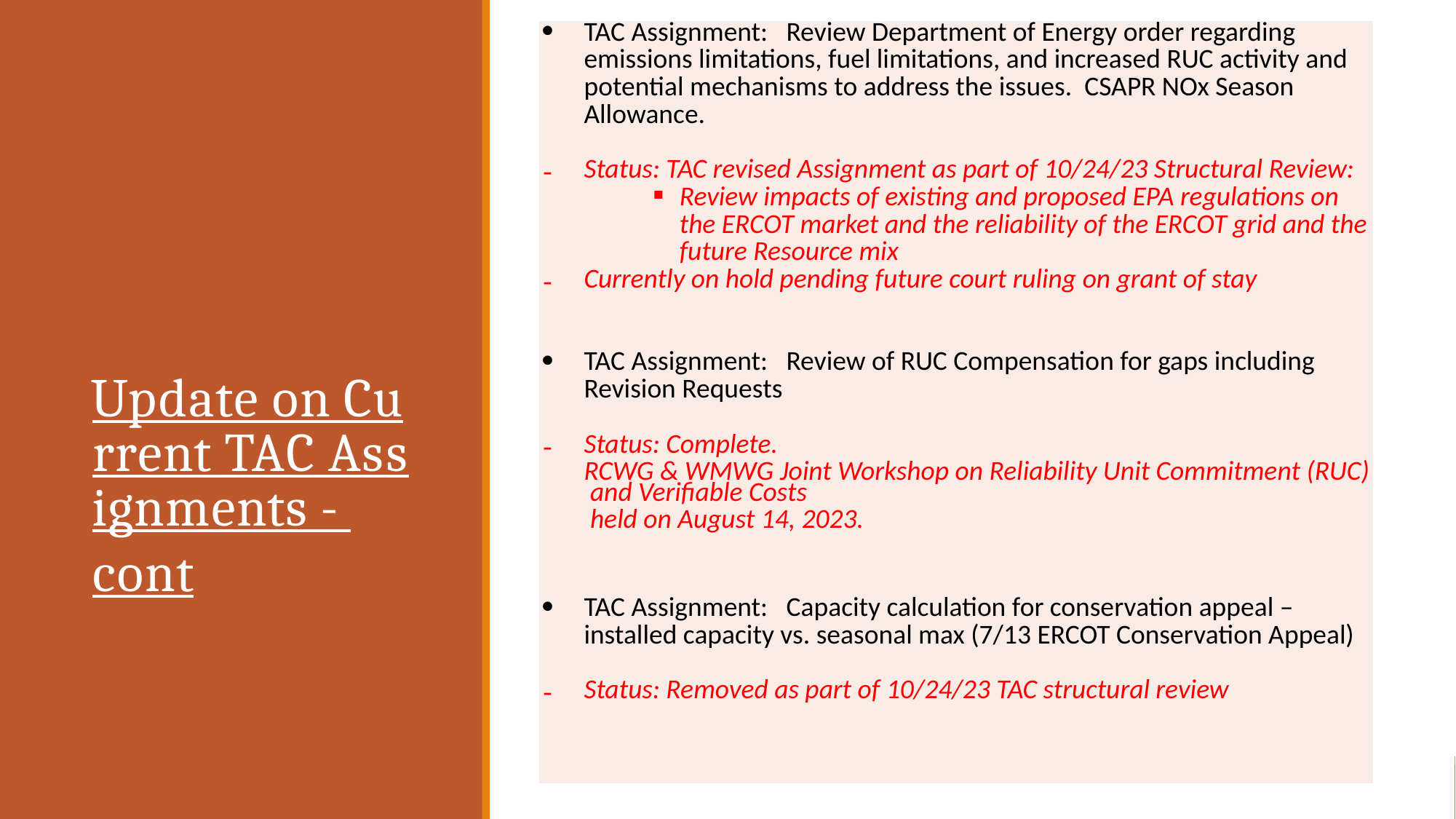

| TAC Assignment: Review Department of Energy order regarding emissions limitations, fuel limitations, and increased RUC activity and potential mechanisms to address the issues. CSAPR NOx Season Allowance.   Status: TAC revised Assignment as part of 10/24/23 Structural Review: Review impacts of existing and proposed EPA regulations on the ERCOT market and the reliability of the ERCOT grid and the future Resource mix  Currently on hold pending future court ruling on grant of stay   TAC Assignment: Review of RUC Compensation for gaps including Revision Requests   Status: Complete. RCWG & WMWG Joint Workshop on Reliability Unit Commitment (RUC) and Verifiable Costs held on August 14, 2023. TAC Assignment: Capacity calculation for conservation appeal – installed capacity vs. seasonal max (7/13 ERCOT Conservation Appeal)   Status: Removed as part of 10/24/23 TAC structural review |
| --- |
# Update on Current TAC Assignments - cont